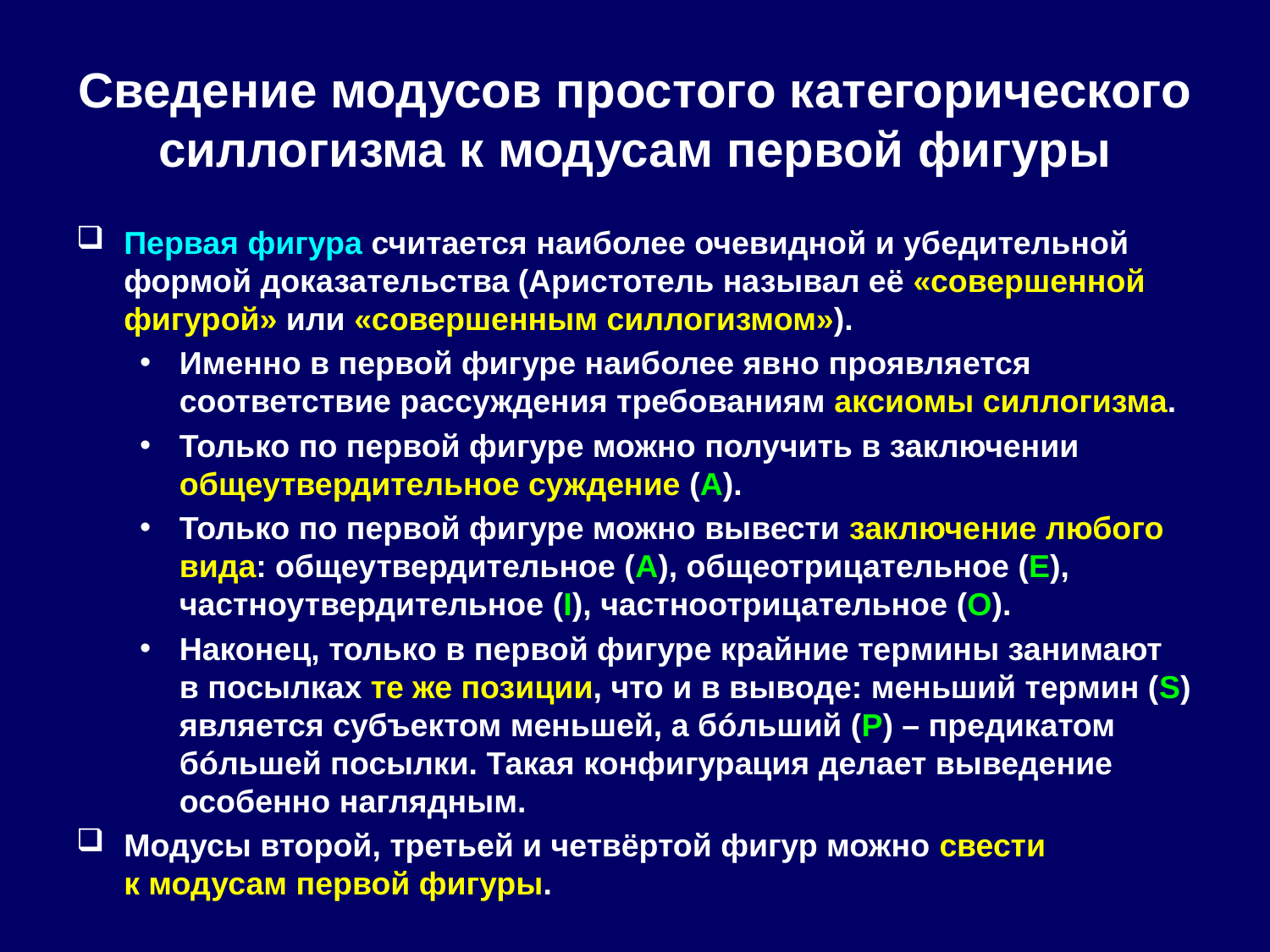

# Сведение модусов простого категорического силлогизма к модусам первой фигуры
Первая фигура считается наиболее очевидной и убедительной формой доказательства (Аристотель называл её «совершенной фигурой» или «совершенным силлогизмом»).
Именно в первой фигуре наиболее явно проявляется соответствие рассуждения требованиям аксиомы силлогизма.
Только по первой фигуре можно получить в заключении общеутвердительное суждение (A).
Только по первой фигуре можно вывести заключение любого вида: общеутвердительное (A), общеотрицательное (E), частноутвердительное (I), частноотрицательное (O).
Наконец, только в первой фигуре крайние термины занимают
в посылках те же позиции, что и в выводе: меньший термин (S) является субъектом меньшей, а бóльший (P) – предикатом бóльшей посылки. Такая конфигурация делает выведение особенно наглядным.
Модусы второй, третьей и четвёртой фигур можно свести
к модусам первой фигуры.